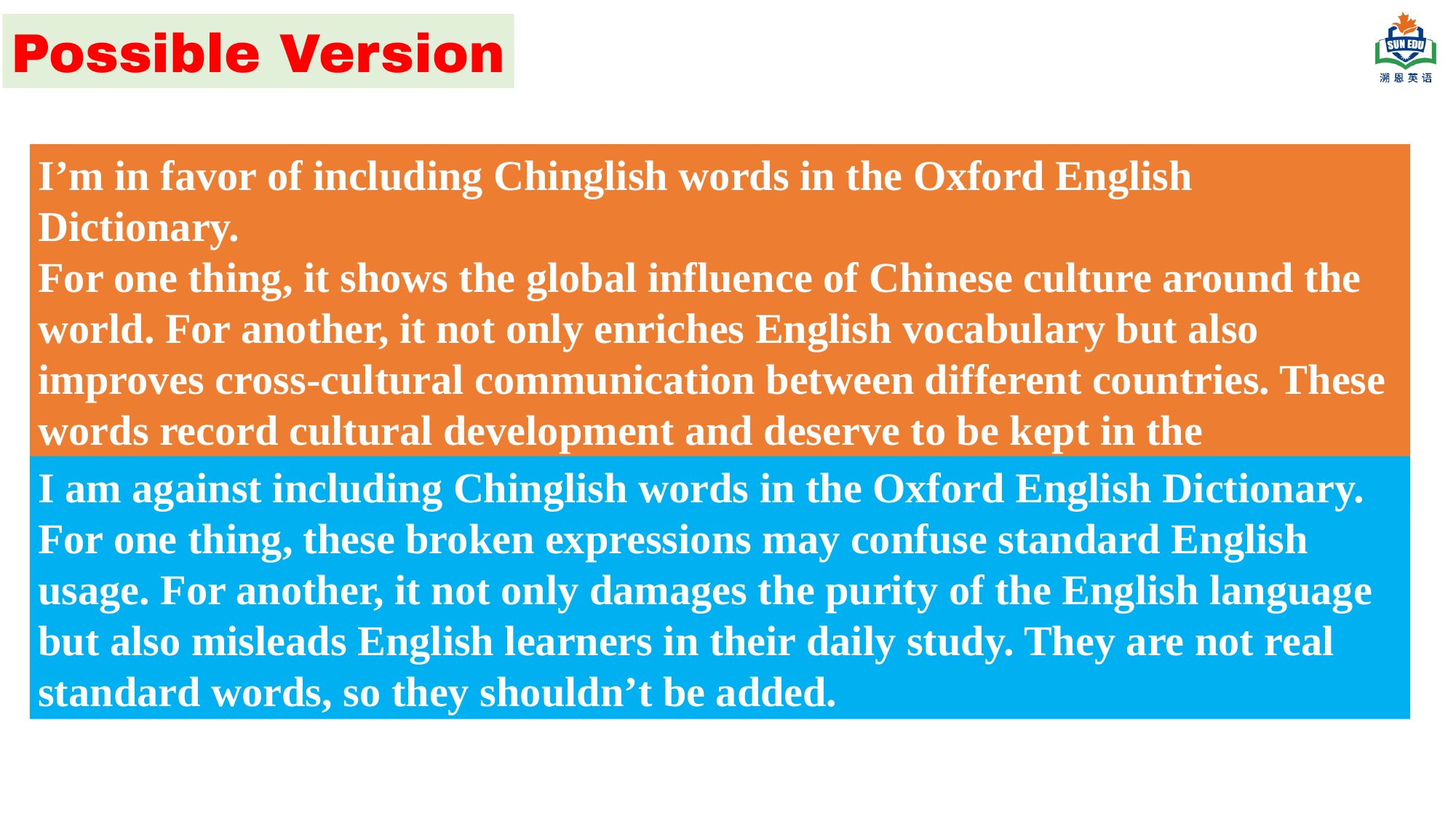

Possible Version
I’m in favor of including Chinglish words in the Oxford English Dictionary.
For one thing, it shows the global influence of Chinese culture around the world. For another, it not only enriches English vocabulary but also improves cross-cultural communication between different countries. These words record cultural development and deserve to be kept in the dictionary.

I am against including Chinglish words in the Oxford English Dictionary.
For one thing, these broken expressions may confuse standard English usage. For another, it not only damages the purity of the English language but also misleads English learners in their daily study. They are not real standard words, so they shouldn’t be added.